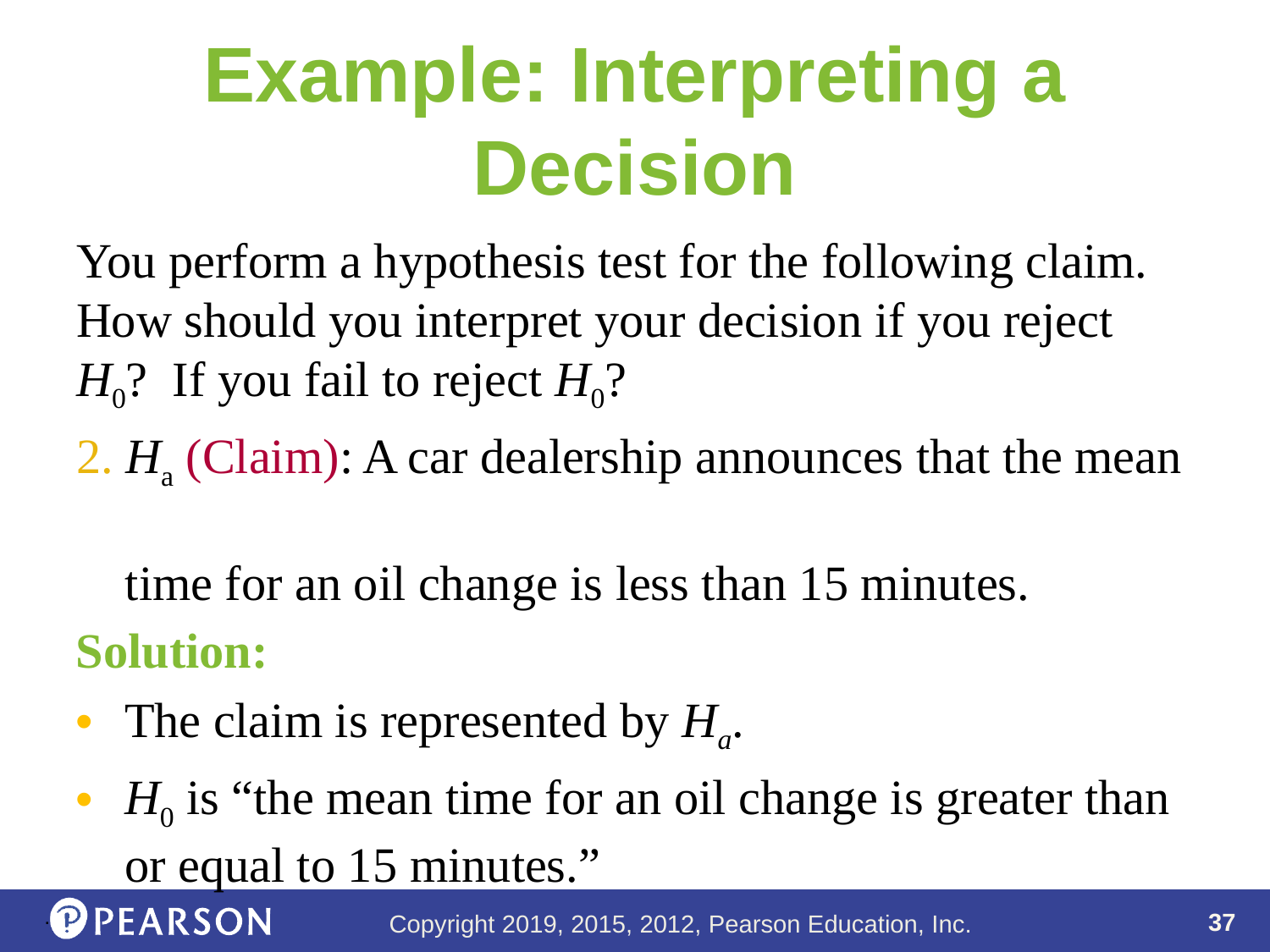

# Example: Interpreting a Decision
You perform a hypothesis test for the following claim.  How should you interpret your decision if you reject H0?  If you fail to reject H0?
 Ha (Claim): A car dealership announces that the mean
    time for an oil change is less than 15 minutes.

Solution:
The claim is represented by Ha.
H0 is “the mean time for an oil change is greater than or equal to 15 minutes.”
.